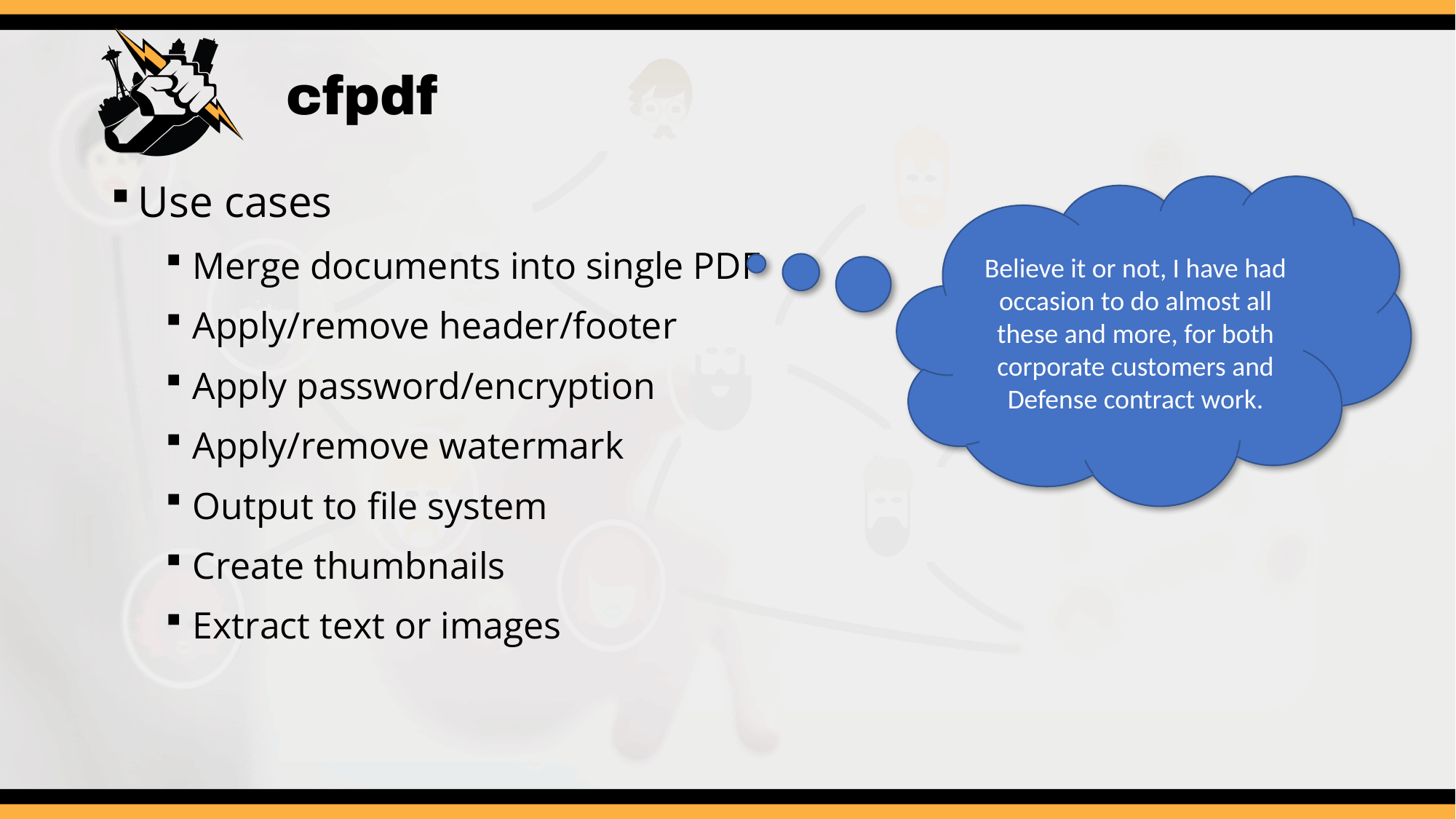

# cfpdf
Use cases
Merge documents into single PDF
Apply/remove header/footer
Apply password/encryption
Apply/remove watermark
Output to file system
Create thumbnails
Extract text or images
Believe it or not, I have had occasion to do almost all these and more, for both corporate customers and Defense contract work.